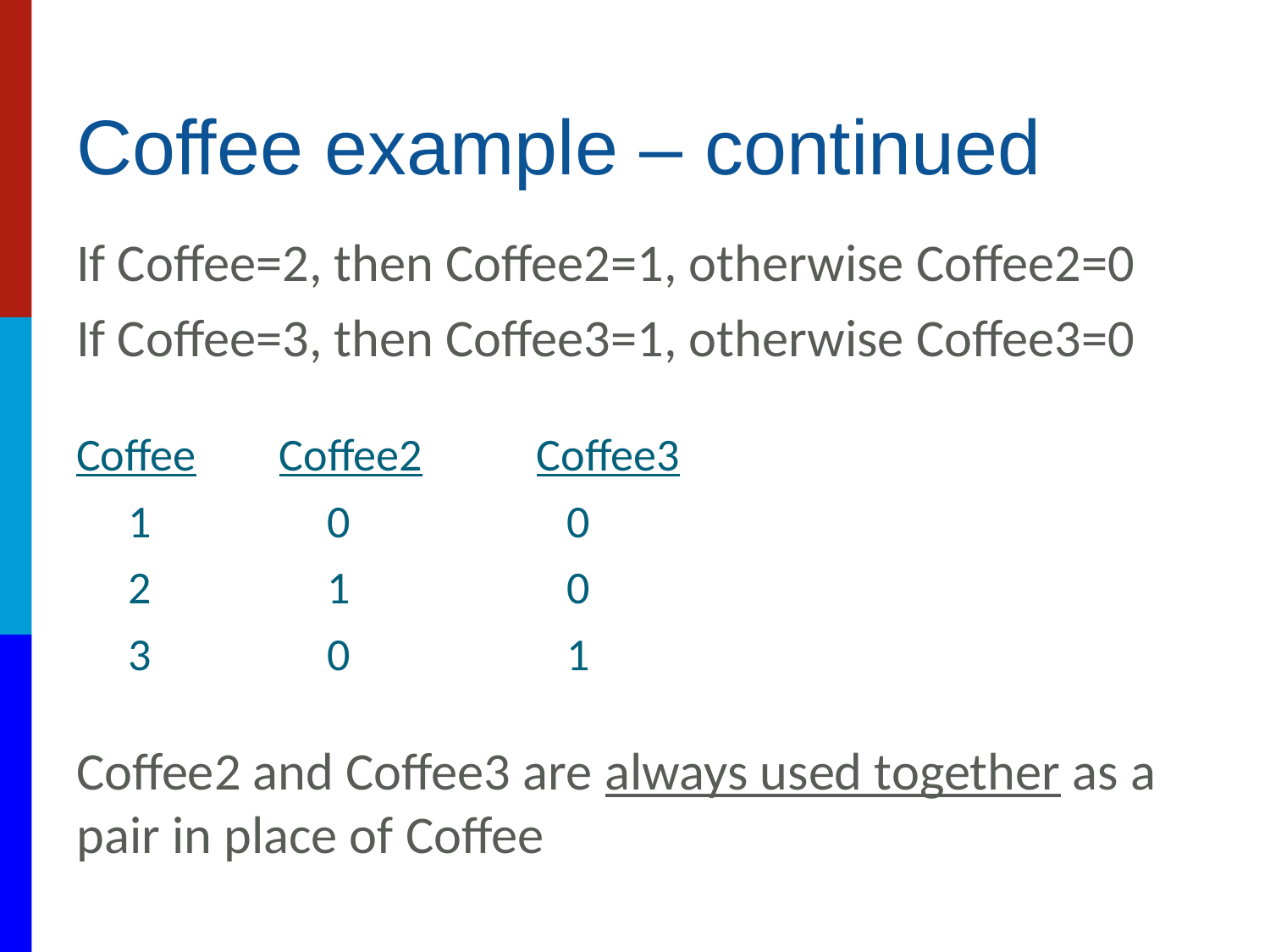

# Coffee example – continued
If Coffee=2, then Coffee2=1, otherwise Coffee2=0
If Coffee=3, then Coffee3=1, otherwise Coffee3=0

Coffee        Coffee2           Coffee3
     1                 0                     0
     2                 1                     0
     3                 0                     1

Coffee2 and Coffee3 are always used together as a pair in place of Coffee